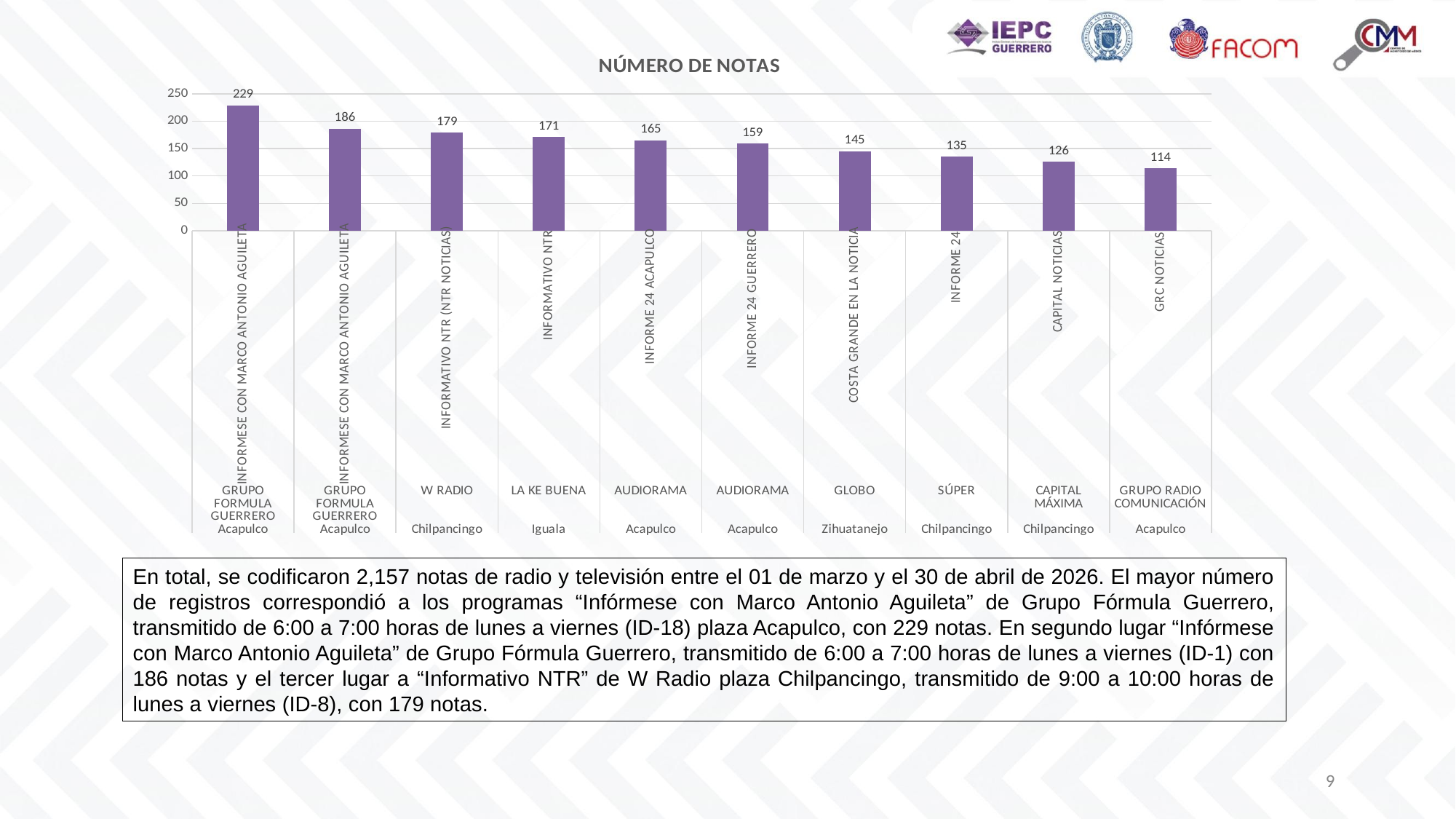

### Chart: NÚMERO DE NOTAS

| Category |  |
|---|---|
| INFORMESE CON MARCO ANTONIO AGUILETA | 229.0 |
| INFORMESE CON MARCO ANTONIO AGUILETA | 186.0 |
| INFORMATIVO NTR (NTR NOTICIAS) | 179.0 |
| INFORMATIVO NTR | 171.0 |
| INFORME 24 ACAPULCO | 165.0 |
| INFORME 24 GUERRERO | 159.0 |
| COSTA GRANDE EN LA NOTICIA | 145.0 |
| INFORME 24 | 135.0 |
| CAPITAL NOTICIAS | 126.0 |
| GRC NOTICIAS | 114.0 |
En total, se codificaron 2,157 notas de radio y televisión entre el 01 de marzo y el 30 de abril de 2026. El mayor número de registros correspondió a los programas “Infórmese con Marco Antonio Aguileta” de Grupo Fórmula Guerrero, transmitido de 6:00 a 7:00 horas de lunes a viernes (ID-18) plaza Acapulco, con 229 notas. En segundo lugar “Infórmese con Marco Antonio Aguileta” de Grupo Fórmula Guerrero, transmitido de 6:00 a 7:00 horas de lunes a viernes (ID-1) con 186 notas y el tercer lugar a “Informativo NTR” de W Radio plaza Chilpancingo, transmitido de 9:00 a 10:00 horas de lunes a viernes (ID-8), con 179 notas.
9